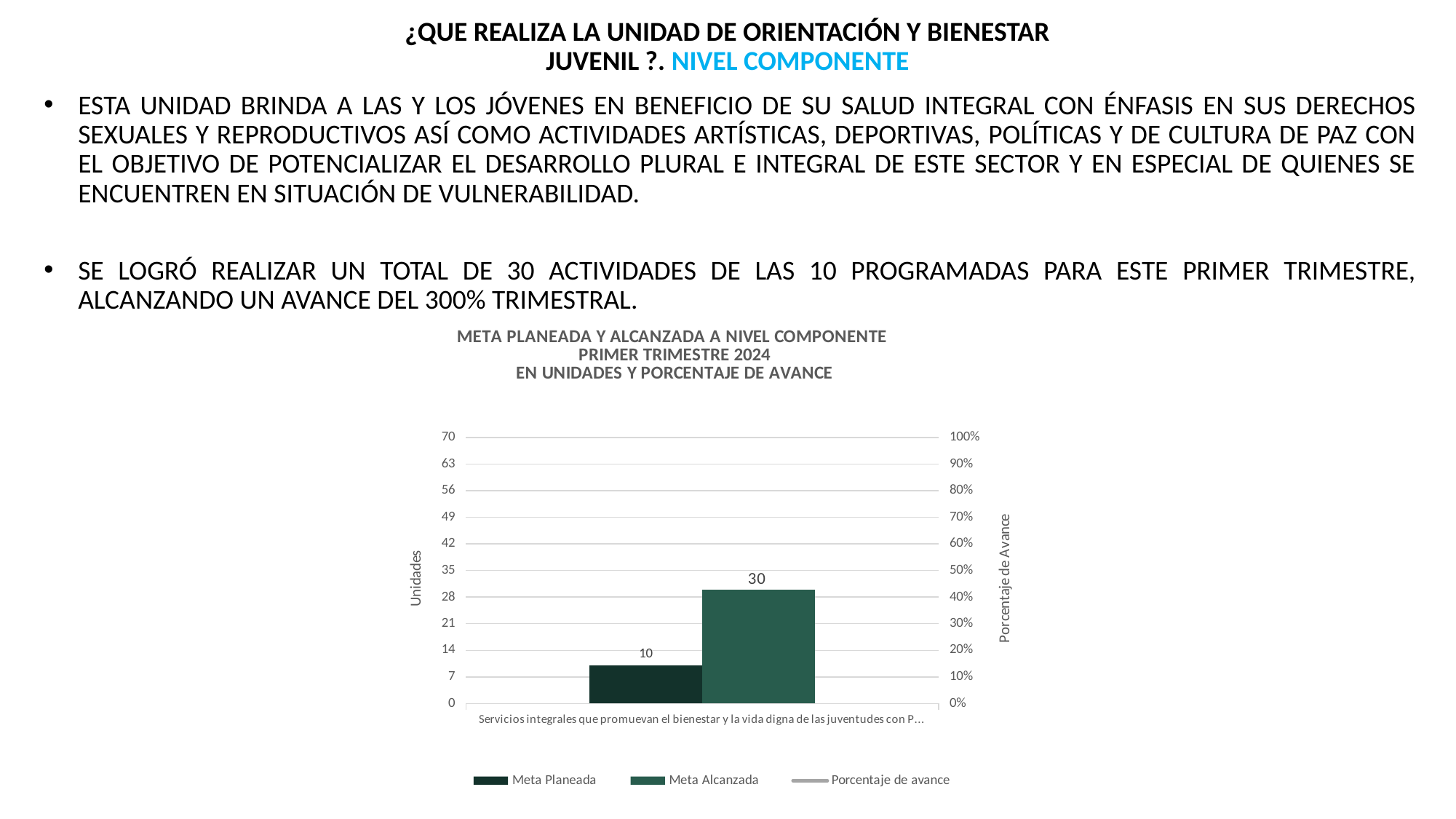

¿QUE REALIZA LA UNIDAD DE ORIENTACIÓN Y BIENESTAR JUVENIL ?. NIVEL COMPONENTE
ESTA UNIDAD BRINDA A LAS Y LOS JÓVENES EN BENEFICIO DE SU SALUD INTEGRAL CON ÉNFASIS EN SUS DERECHOS SEXUALES Y REPRODUCTIVOS ASÍ COMO ACTIVIDADES ARTÍSTICAS, DEPORTIVAS, POLÍTICAS Y DE CULTURA DE PAZ CON EL OBJETIVO DE POTENCIALIZAR EL DESARROLLO PLURAL E INTEGRAL DE ESTE SECTOR Y EN ESPECIAL DE QUIENES SE ENCUENTREN EN SITUACIÓN DE VULNERABILIDAD.

SE LOGRÓ REALIZAR UN TOTAL DE 30 ACTIVIDADES DE LAS 10 PROGRAMADAS PARA ESTE PRIMER TRIMESTRE, ALCANZANDO UN AVANCE DEL 300% TRIMESTRAL.

### Chart: META PLANEADA Y ALCANZADA A NIVEL COMPONENTE
PRIMER TRIMESTRE 2024
EN UNIDADES Y PORCENTAJE DE AVANCE

| Category | Meta Planeada | Meta Alcanzada |  |
|---|---|---|---|
| Servicios integrales que promuevan el bienestar y la vida digna de las juventudes con Perspectiva de Género y Enfoque Basado en Derechos Humanos. | 10.0 | 30.0 | 3.0 |